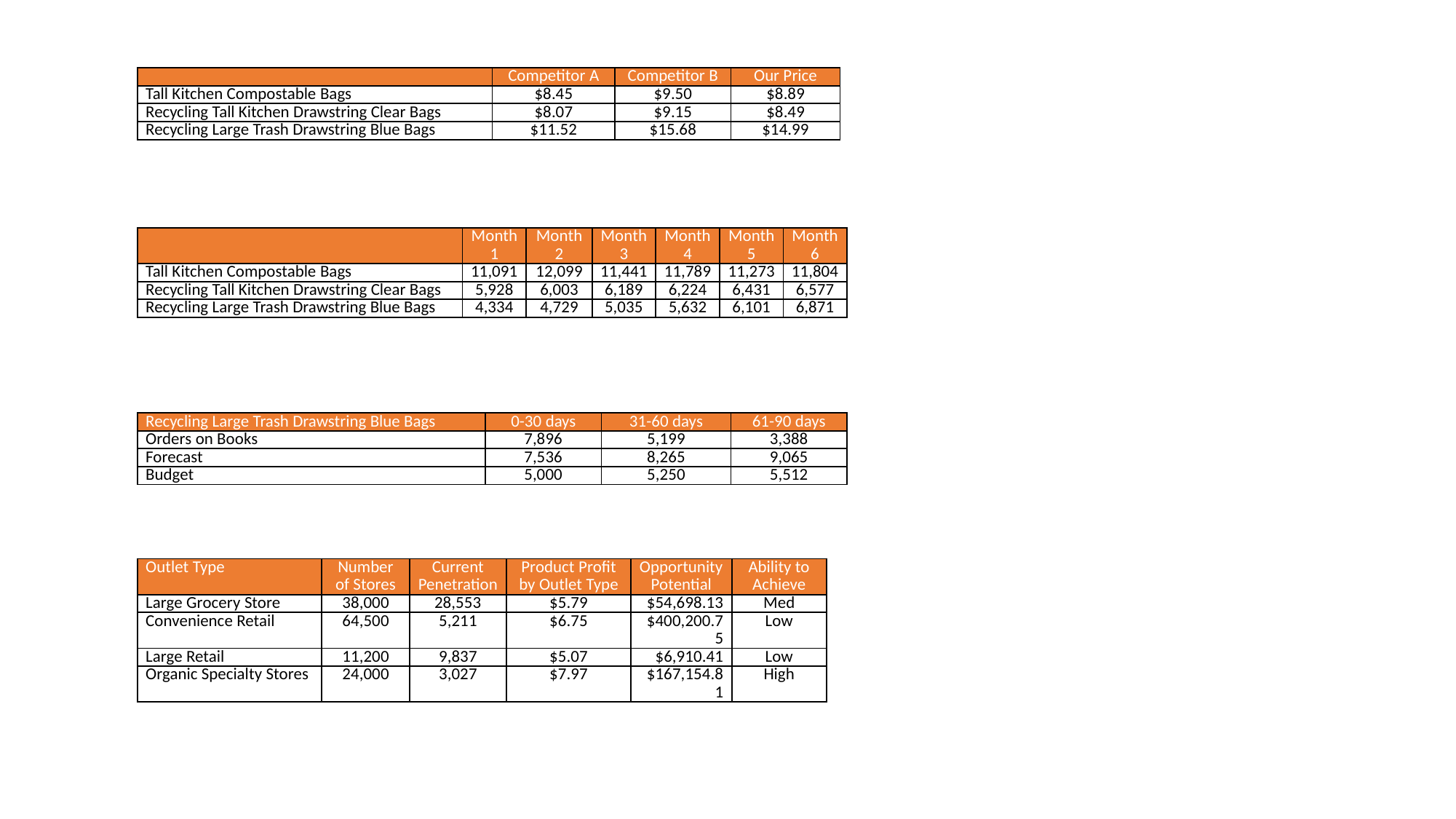

|  | Competitor A | Competitor B | Our Price |
| --- | --- | --- | --- |
| Tall Kitchen Compostable Bags | $8.45 | $9.50 | $8.89 |
| Recycling Tall Kitchen Drawstring Clear Bags | $8.07 | $9.15 | $8.49 |
| Recycling Large Trash Drawstring Blue Bags | $11.52 | $15.68 | $14.99 |
|  | Month 1 | Month 2 | Month 3 | Month 4 | Month 5 | Month 6 |
| --- | --- | --- | --- | --- | --- | --- |
| Tall Kitchen Compostable Bags | 11,091 | 12,099 | 11,441 | 11,789 | 11,273 | 11,804 |
| Recycling Tall Kitchen Drawstring Clear Bags | 5,928 | 6,003 | 6,189 | 6,224 | 6,431 | 6,577 |
| Recycling Large Trash Drawstring Blue Bags | 4,334 | 4,729 | 5,035 | 5,632 | 6,101 | 6,871 |
| Recycling Large Trash Drawstring Blue Bags | 0-30 days | 31-60 days | 61-90 days |
| --- | --- | --- | --- |
| Orders on Books | 7,896 | 5,199 | 3,388 |
| Forecast | 7,536 | 8,265 | 9,065 |
| Budget | 5,000 | 5,250 | 5,512 |
| Outlet Type | Number of Stores | Current Penetration | Product Profit by Outlet Type | Opportunity Potential | Ability to Achieve |
| --- | --- | --- | --- | --- | --- |
| Large Grocery Store | 38,000 | 28,553 | $5.79 | $54,698.13 | Med |
| Convenience Retail | 64,500 | 5,211 | $6.75 | $400,200.75 | Low |
| Large Retail | 11,200 | 9,837 | $5.07 | $6,910.41 | Low |
| Organic Specialty Stores | 24,000 | 3,027 | $7.97 | $167,154.81 | High |